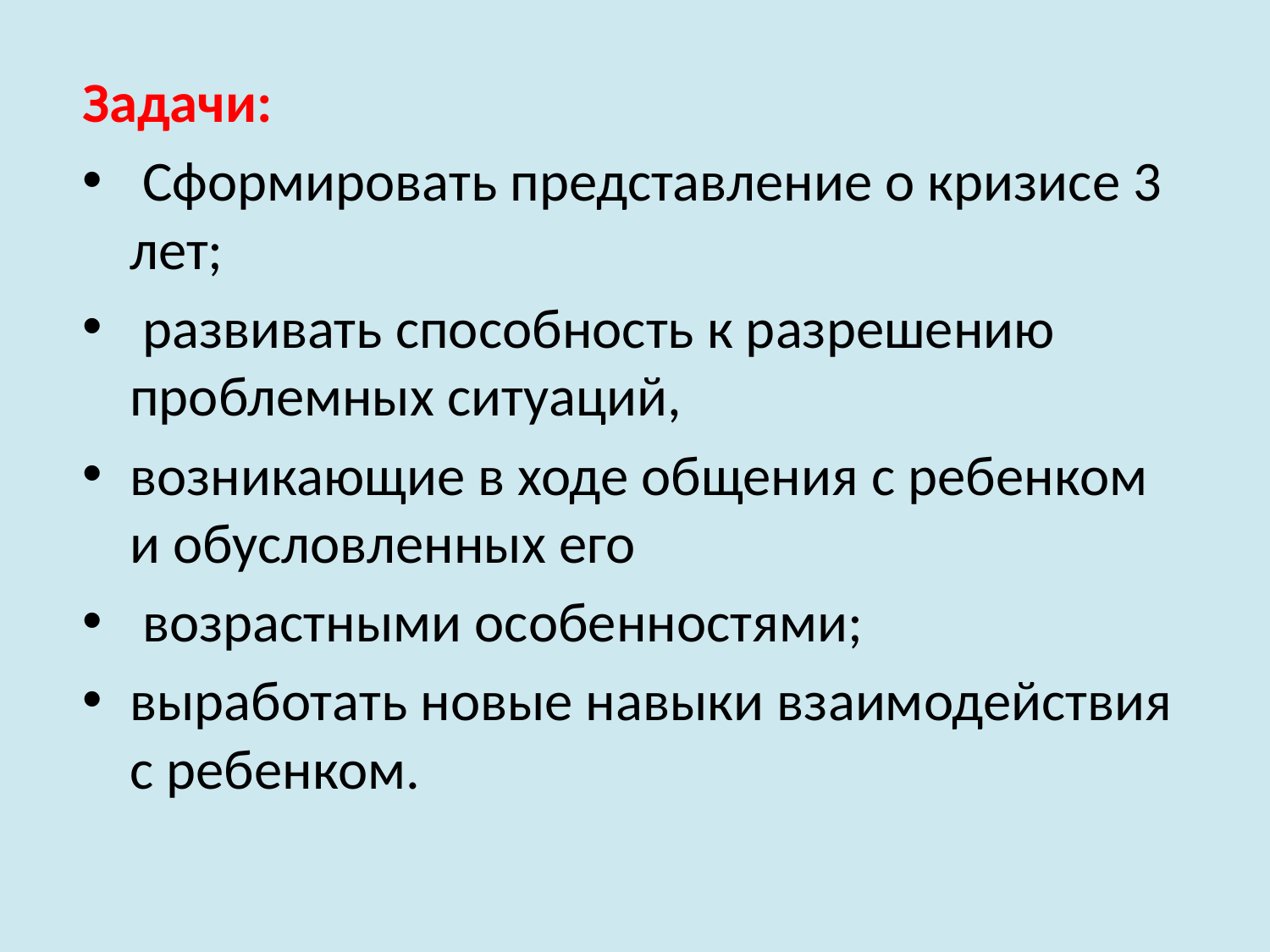

Задачи:
 Сформировать представление о кризисе 3 лет;
 развивать способность к разрешению проблемных ситуаций,
возникающие в ходе общения с ребенком и обусловленных его
 возрастными особенностями;
выработать новые навыки взаимодействия с ребенком.